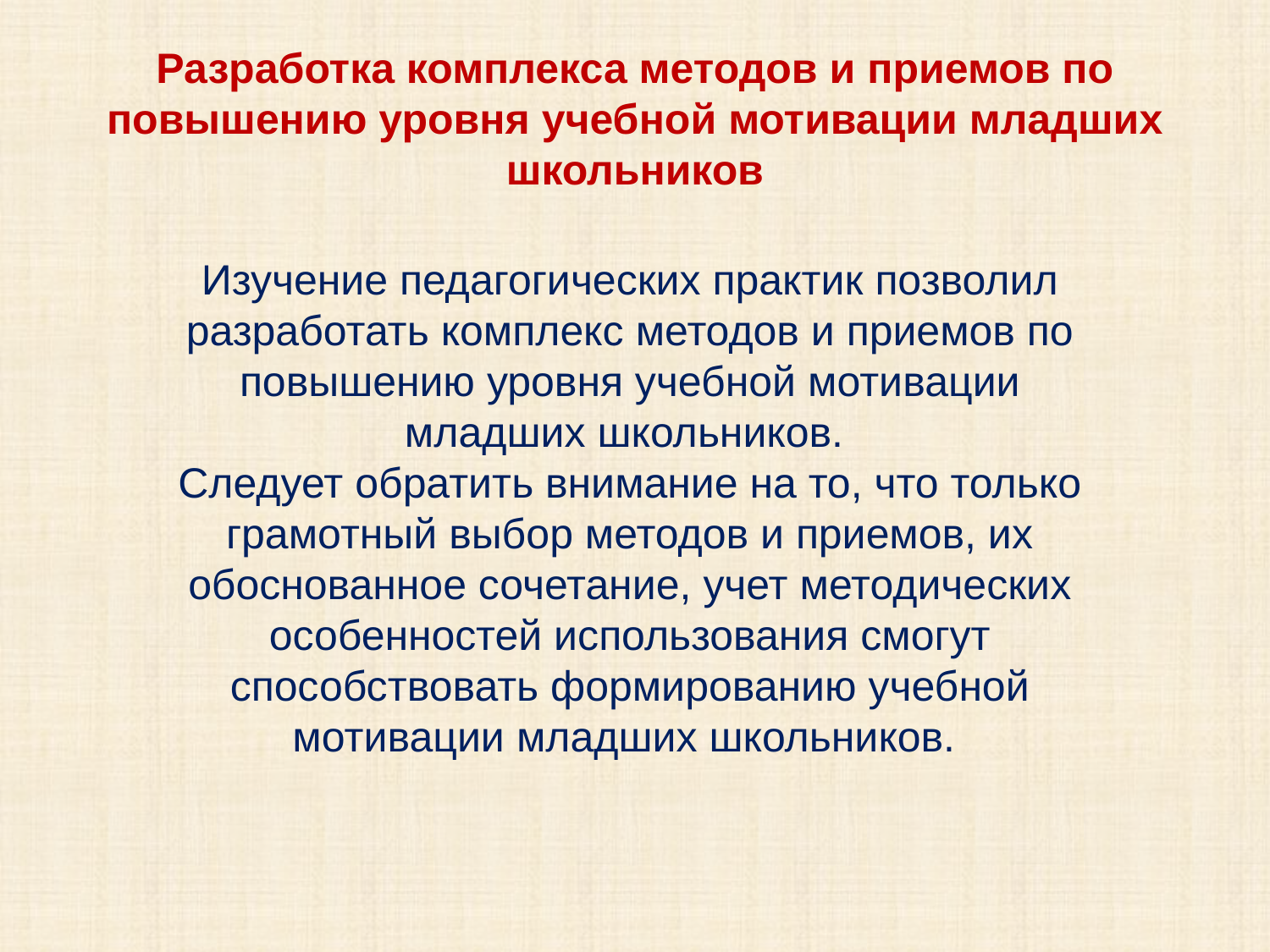

# Разработка комплекса методов и приемов по повышению уровня учебной мотивации младших школьников
Изучение педагогических практик позволил разработать комплекс методов и приемов по повышению уровня учебной мотивации младших школьников.
Следует обратить внимание на то, что только грамотный выбор методов и приемов, их обоснованное сочетание, учет методических особенностей использования смогут способствовать формированию учебной мотивации младших школьников.